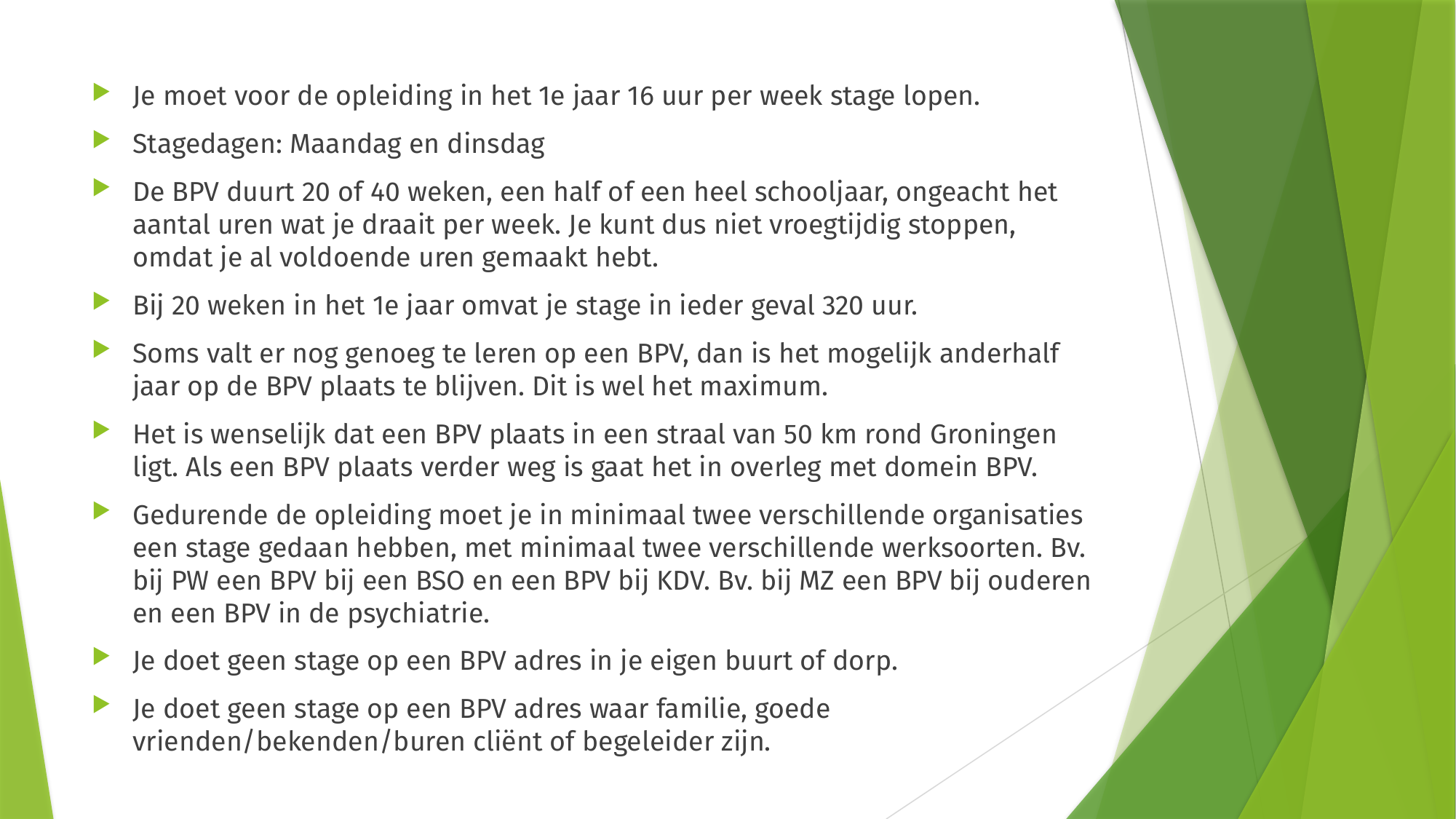

#
Je moet voor de opleiding in het 1e jaar 16 uur per week stage lopen.
Stagedagen: Maandag en dinsdag
De BPV duurt 20 of 40 weken, een half of een heel schooljaar, ongeacht het aantal uren wat je draait per week. Je kunt dus niet vroegtijdig stoppen, omdat je al voldoende uren gemaakt hebt.
Bij 20 weken in het 1e jaar omvat je stage in ieder geval 320 uur.
Soms valt er nog genoeg te leren op een BPV, dan is het mogelijk anderhalf jaar op de BPV plaats te blijven. Dit is wel het maximum.
Het is wenselijk dat een BPV plaats in een straal van 50 km rond Groningen ligt. Als een BPV plaats verder weg is gaat het in overleg met domein BPV.
Gedurende de opleiding moet je in minimaal twee verschillende organisaties een stage gedaan hebben, met minimaal twee verschillende werksoorten. Bv. bij PW een BPV bij een BSO en een BPV bij KDV. Bv. bij MZ een BPV bij ouderen en een BPV in de psychiatrie.
Je doet geen stage op een BPV adres in je eigen buurt of dorp.
Je doet geen stage op een BPV adres waar familie, goede vrienden/bekenden/buren cliënt of begeleider zijn.